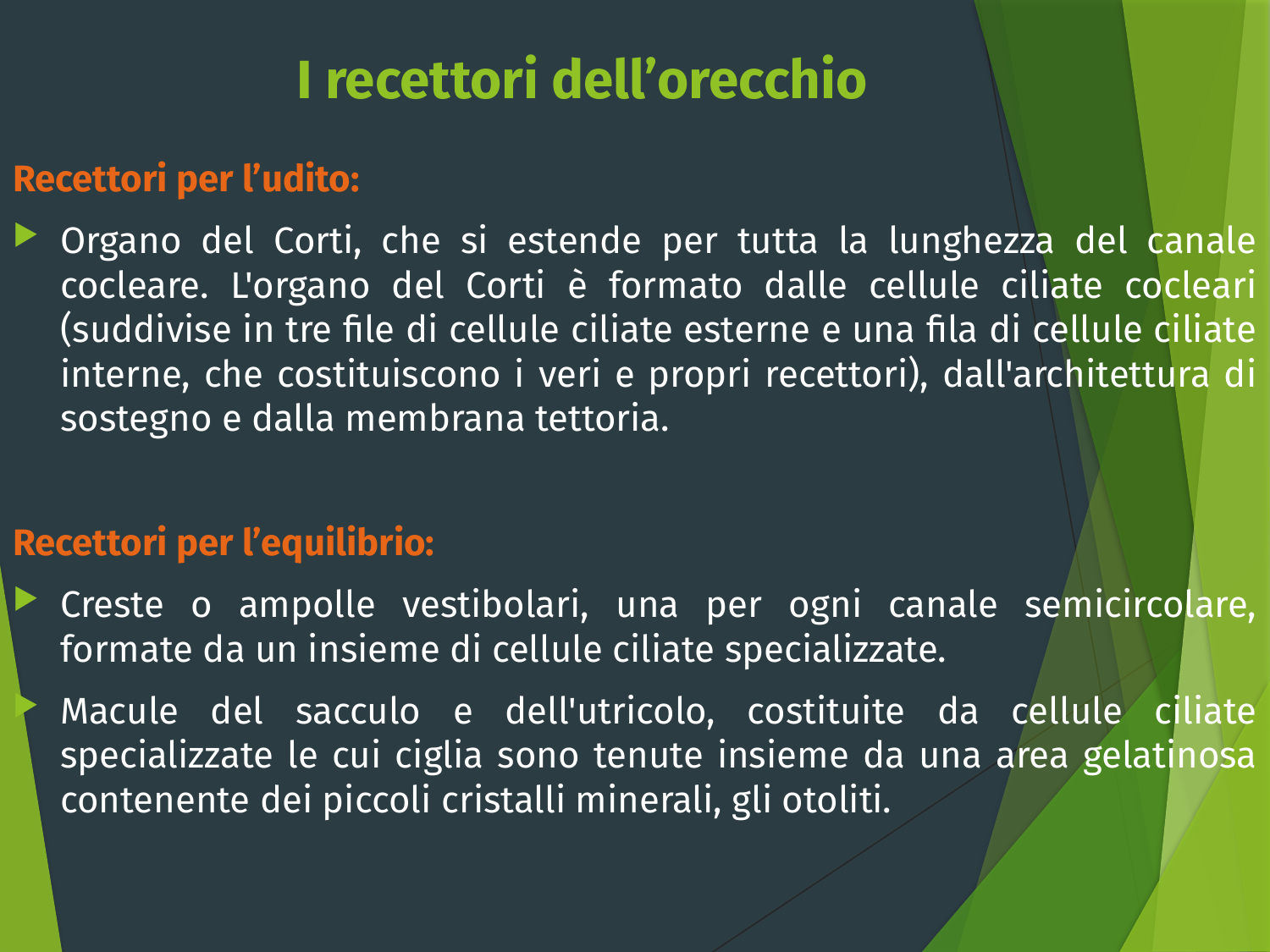

# I recettori dell’orecchio
Recettori per l’udito:
Organo del Corti, che si estende per tutta la lunghezza del canale cocleare. L'organo del Corti è formato dalle cellule ciliate cocleari (suddivise in tre file di cellule ciliate esterne e una fila di cellule ciliate interne, che costituiscono i veri e propri recettori), dall'architettura di sostegno e dalla membrana tettoria.

Recettori per l’equilibrio:
Creste o ampolle vestibolari, una per ogni canale semicircolare, formate da un insieme di cellule ciliate specializzate.
Macule del sacculo e dell'utricolo, costituite da cellule ciliate specializzate le cui ciglia sono tenute insieme da una area gelatinosa contenente dei piccoli cristalli minerali, gli otoliti.